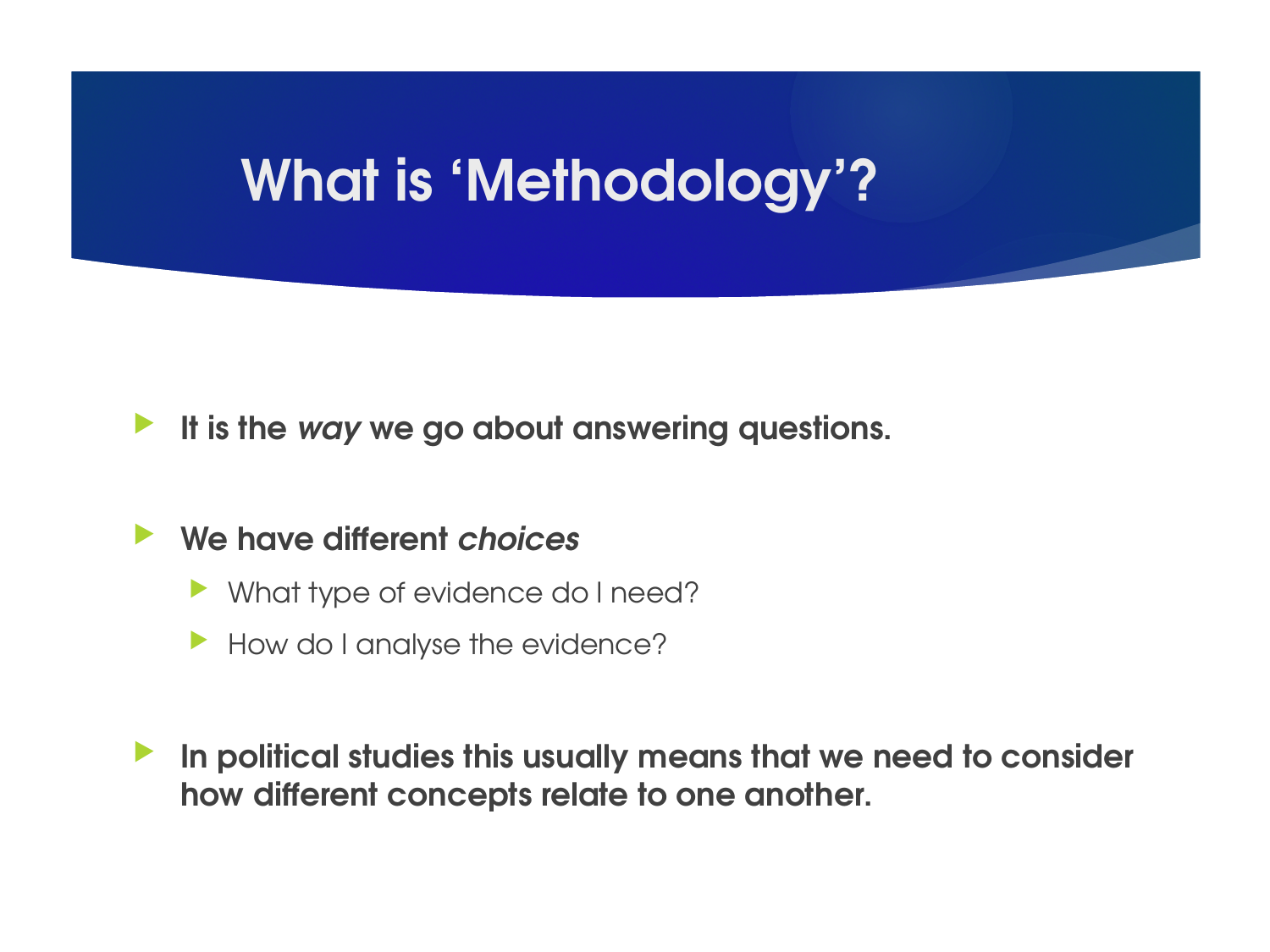

# What is ‘Methodology’?

It is the way we go about answering questions.

We have different choices
What type of evidence do I need?
How do I analyse the evidence?

In political studies this usually means that we need to consider how different concepts relate to one another.